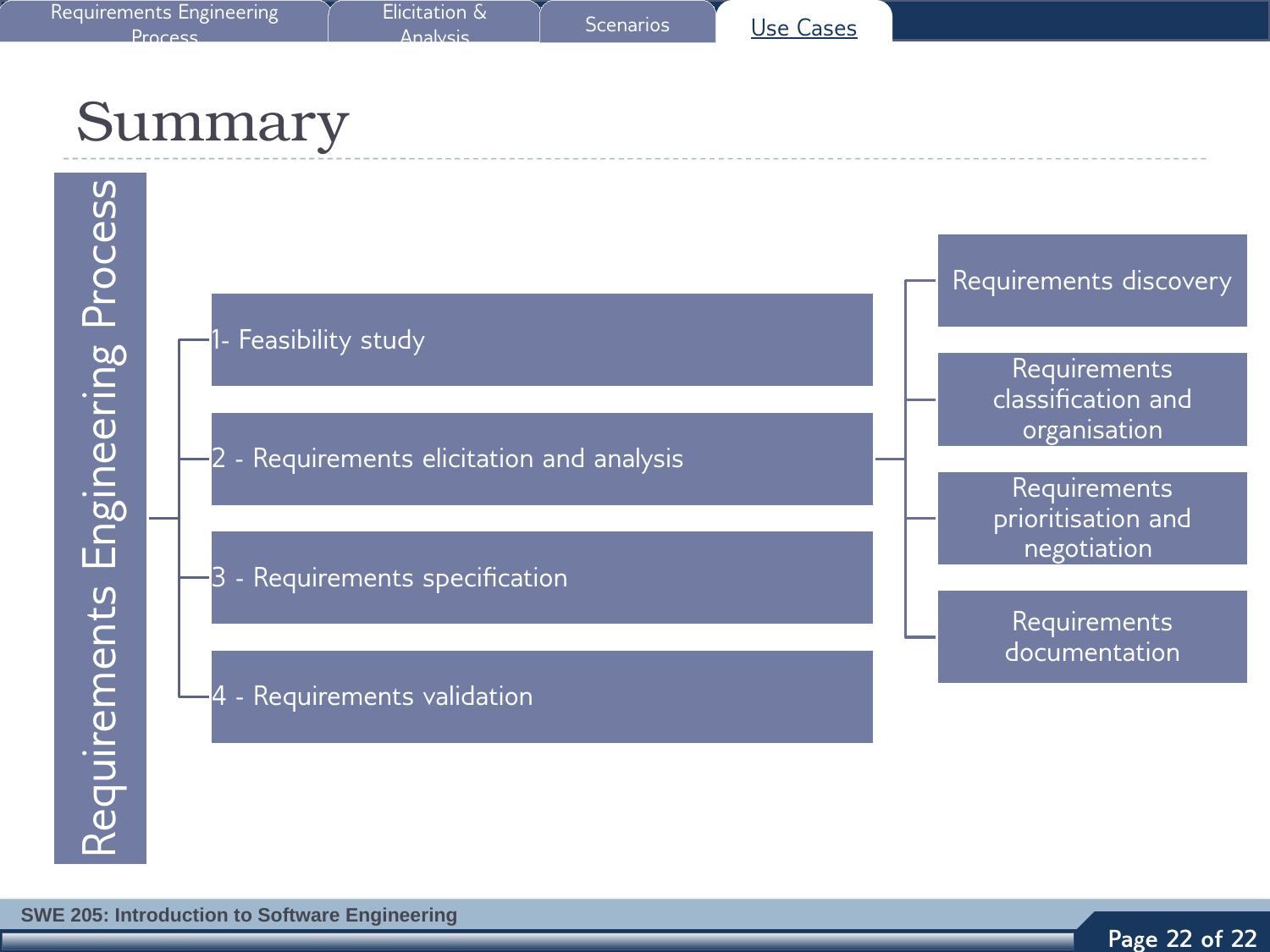

Requirements Engineering Process
Elicitation & Analysis
Scenarios
Use Cases
# Summary

Requirements Engineering Process
1- Feasibility study
2 - Requirements elicitation and analysis
Requirements discovery
Requirements classification and organisation
Requirements prioritisation and negotiation
Requirements documentation
3 - Requirements specification
4 - Requirements validation
22
Page 22 of 22